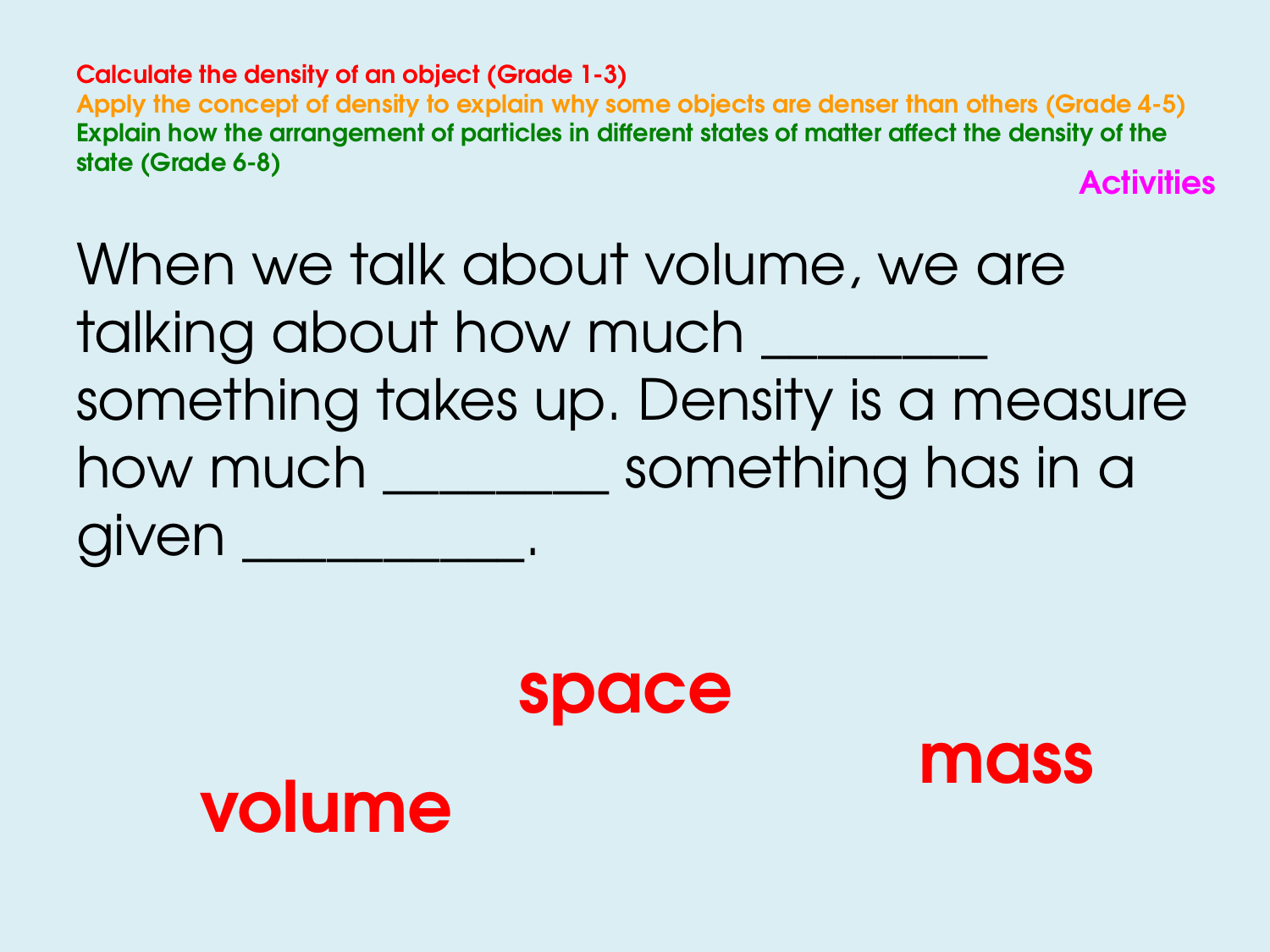

# Calculate the density of an object (Grade 1-3) Apply the concept of density to explain why some objects are denser than others (Grade 4-5) Explain how the arrangement of particles in different states of matter affect the density of the state (Grade 6-8)
Activities
When we talk about volume, we are talking about how much ________ something takes up. Density is a measure how much ________ something has in a given __________.
space
mass
volume